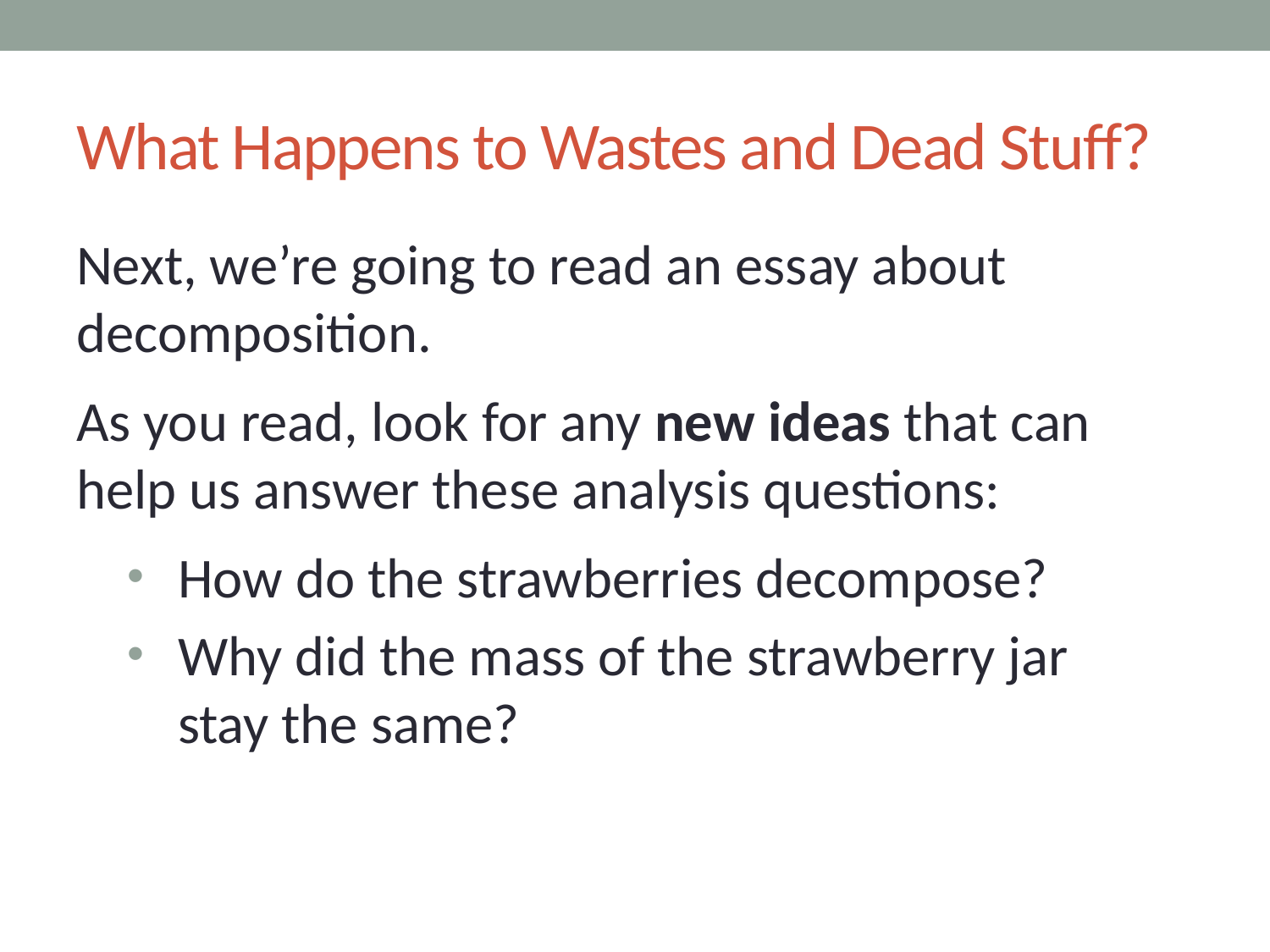

# What Happens to Wastes and Dead Stuff?
Next, we’re going to read an essay about decomposition.
As you read, look for any new ideas that can help us answer these analysis questions:
How do the strawberries decompose?
Why did the mass of the strawberry jar
stay the same?